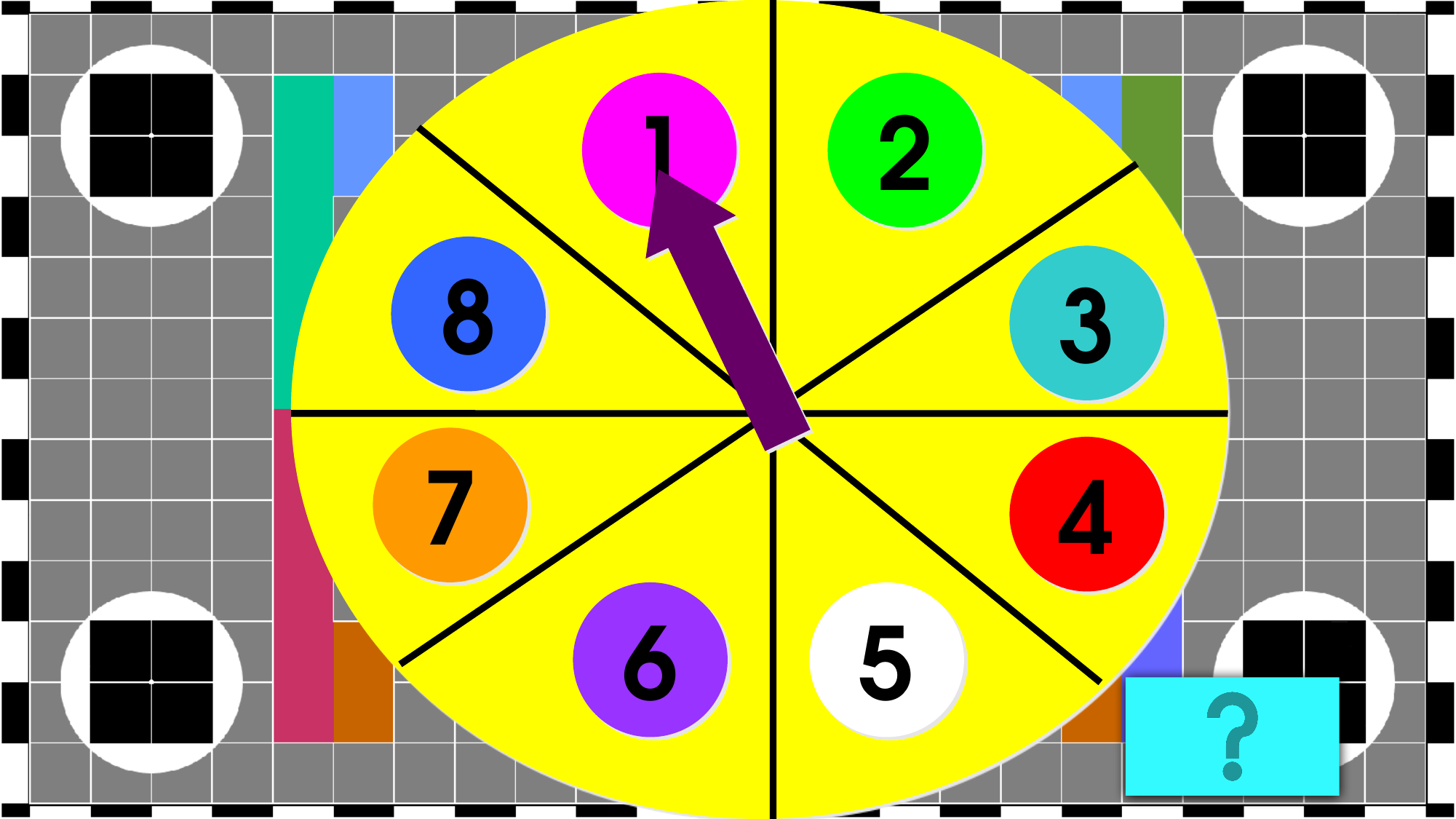

1
2

8
3

7
4
6
5